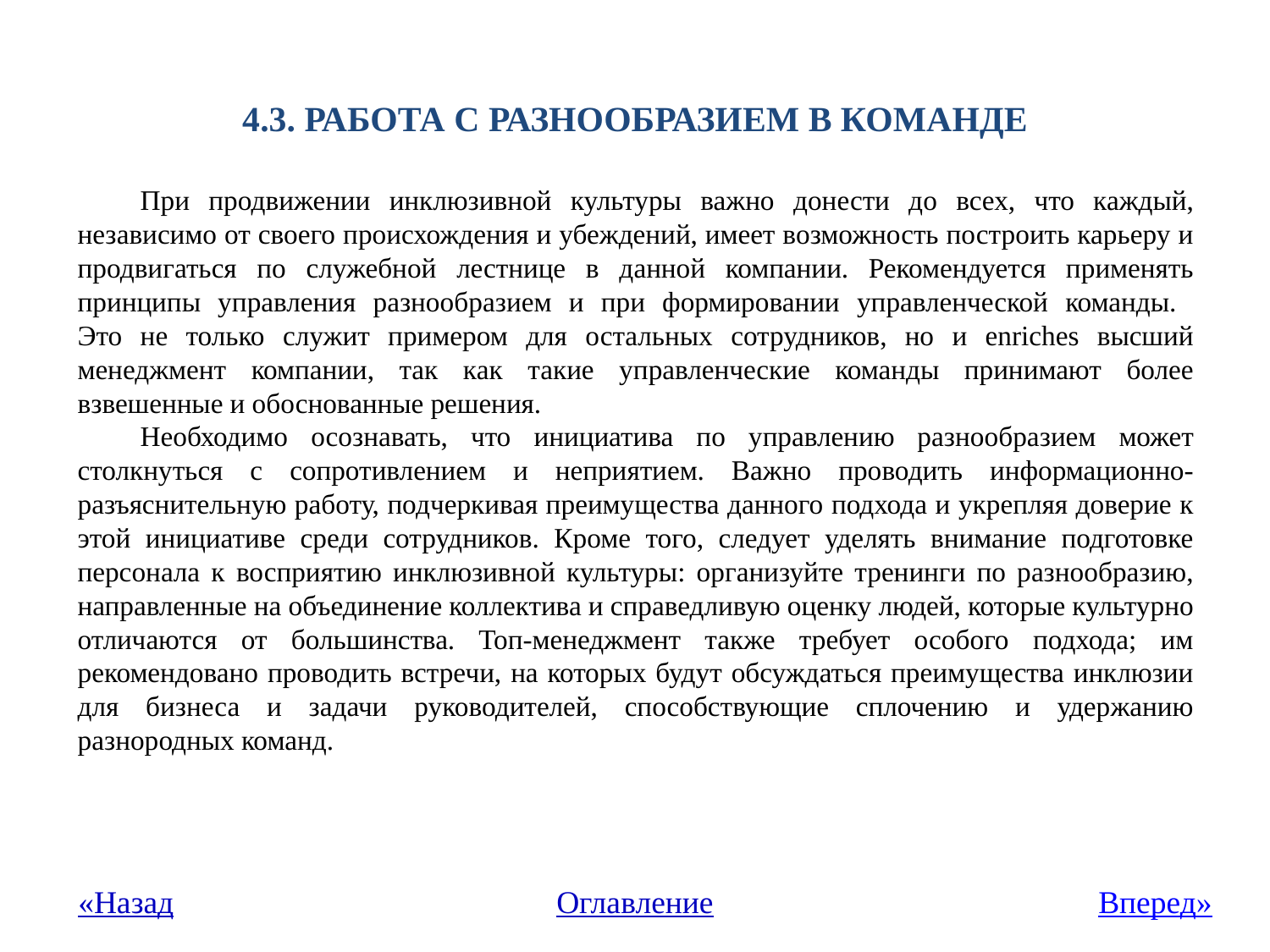

# 4.3. РАБОТА С РАЗНООБРАЗИЕМ В КОМАНДЕ
При продвижении инклюзивной культуры важно донести до всех, что каждый, независимо от своего происхождения и убеждений, имеет возможность построить карьеру и продвигаться по служебной лестнице в данной компании. Рекомендуется применять принципы управления разнообразием и при формировании управленческой команды.
Это не только служит примером для остальных сотрудников, но и enriches высший менеджмент компании, так как такие управленческие команды принимают более взвешенные и обоснованные решения.
Необходимо осознавать, что инициатива по управлению разнообразием может столкнуться с сопротивлением и неприятием. Важно проводить информационно-разъяснительную работу, подчеркивая преимущества данного подхода и укрепляя доверие к этой инициативе среди сотрудников. Кроме того, следует уделять внимание подготовке персонала к восприятию инклюзивной культуры: организуйте тренинги по разнообразию, направленные на объединение коллектива и справедливую оценку людей, которые культурно отличаются от большинства. Топ-менеджмент также требует особого подхода; им рекомендовано проводить встречи, на которых будут обсуждаться преимущества инклюзии для бизнеса и задачи руководителей, способствующие сплочению и удержанию разнородных команд.

«Назад
Оглавление
Вперед»